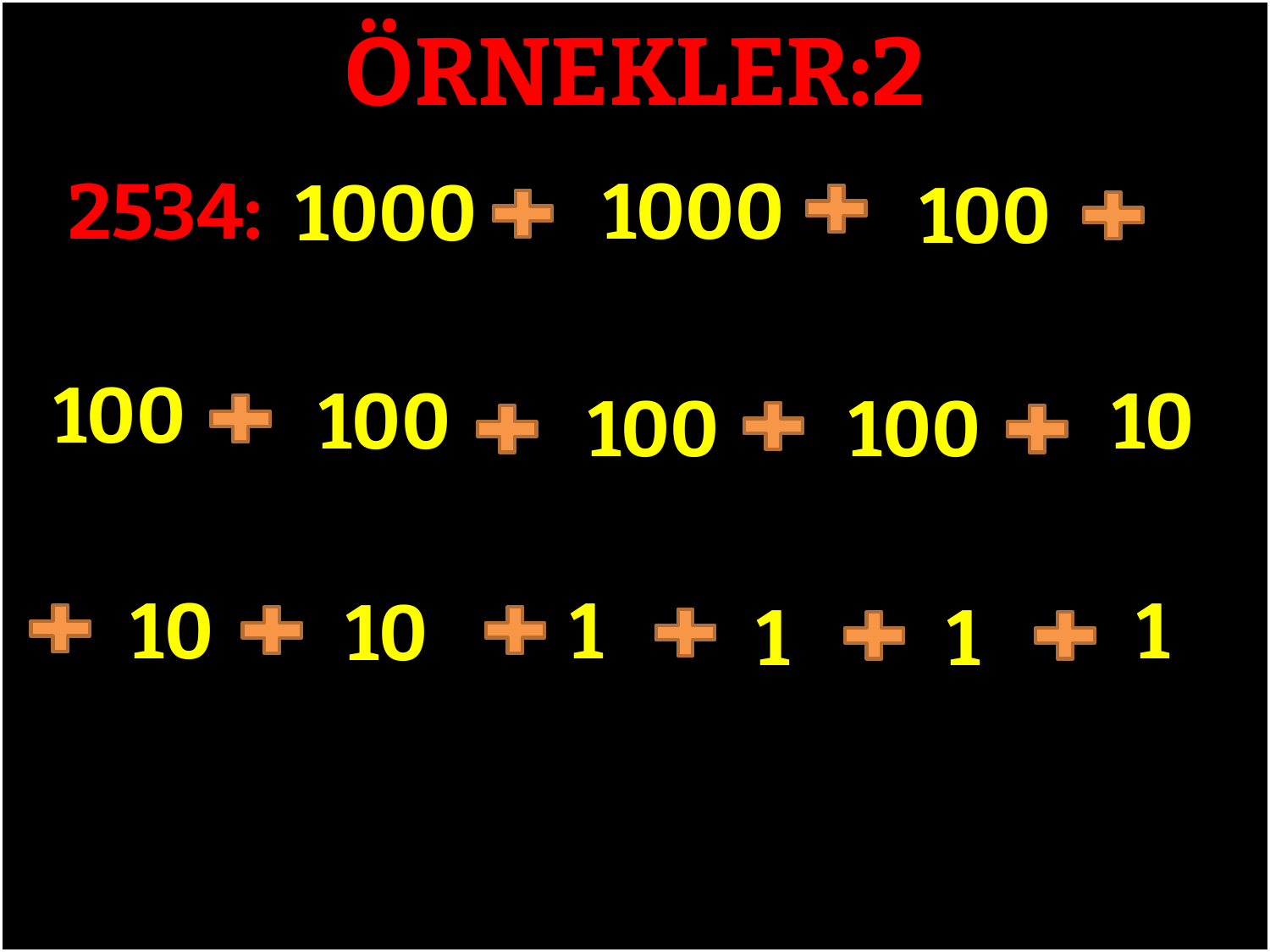

ÖRNEKLER:2
2534:
1000
1000
100

#
100
100
10
100
100

1
1
10
10
1
1